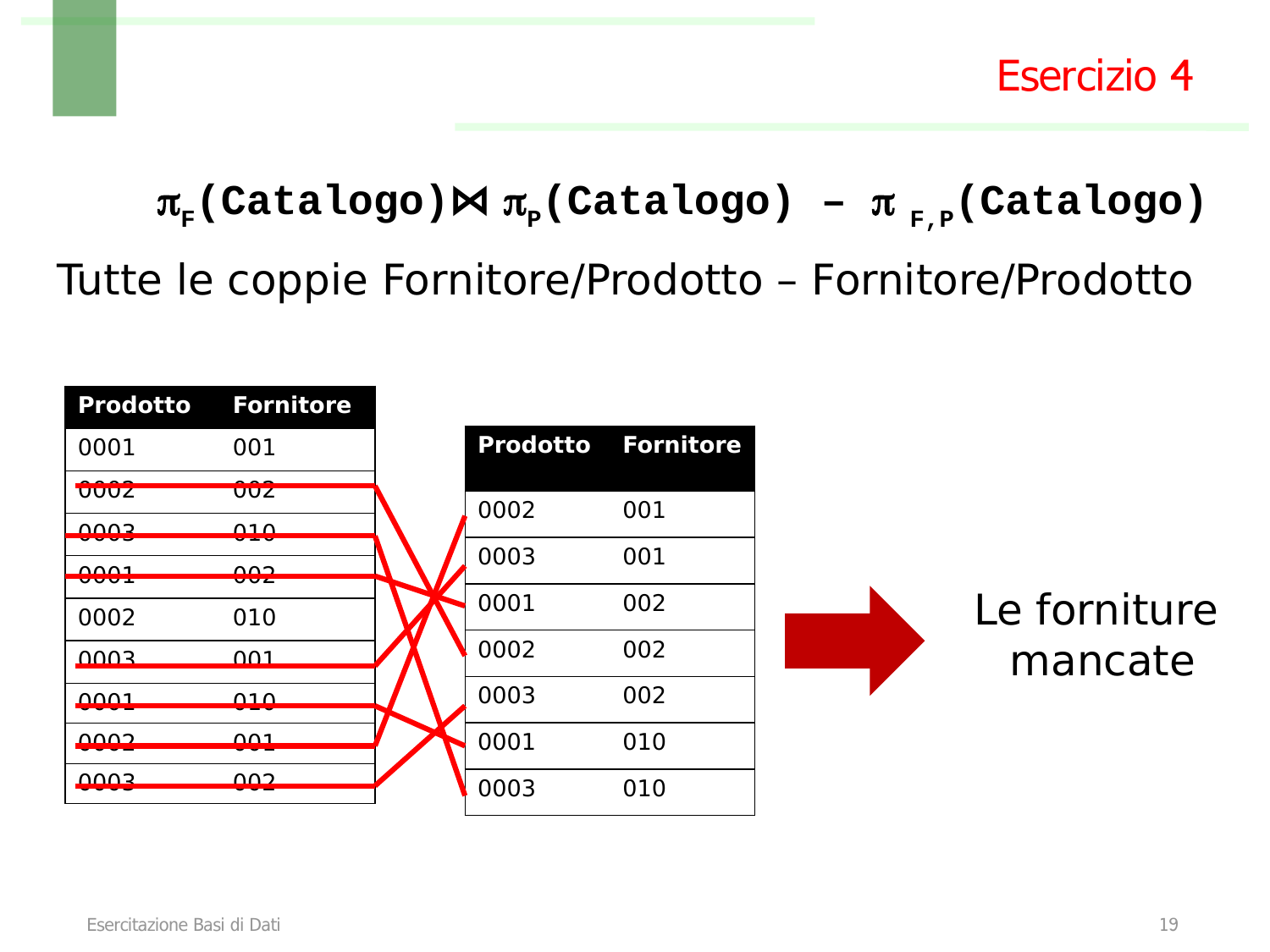

Esercizio 4
πF(Catalogo)⋈ πP(Catalogo) – π F,P(Catalogo)
Tutte le coppie Fornitore/Prodotto – Fornitore/Prodotto
| Prodotto | Fornitore |
| --- | --- |
| 0001 | 001 |
| 0002 | 002 |
| 0003 | 010 |
| 0001 | 002 |
| 0002 | 010 |
| 0003 | 001 |
| 0001 | 010 |
| 0002 | 001 |
| 0003 | 002 |

| Prodotto | Fornitore |
| --- | --- |
| 0002 | 001 |
| 0003 | 001 |
| 0001 | 002 |
| 0002 | 002 |
| 0003 | 002 |
| 0001 | 010 |
| 0003 | 010 |
Le forniture
mancate